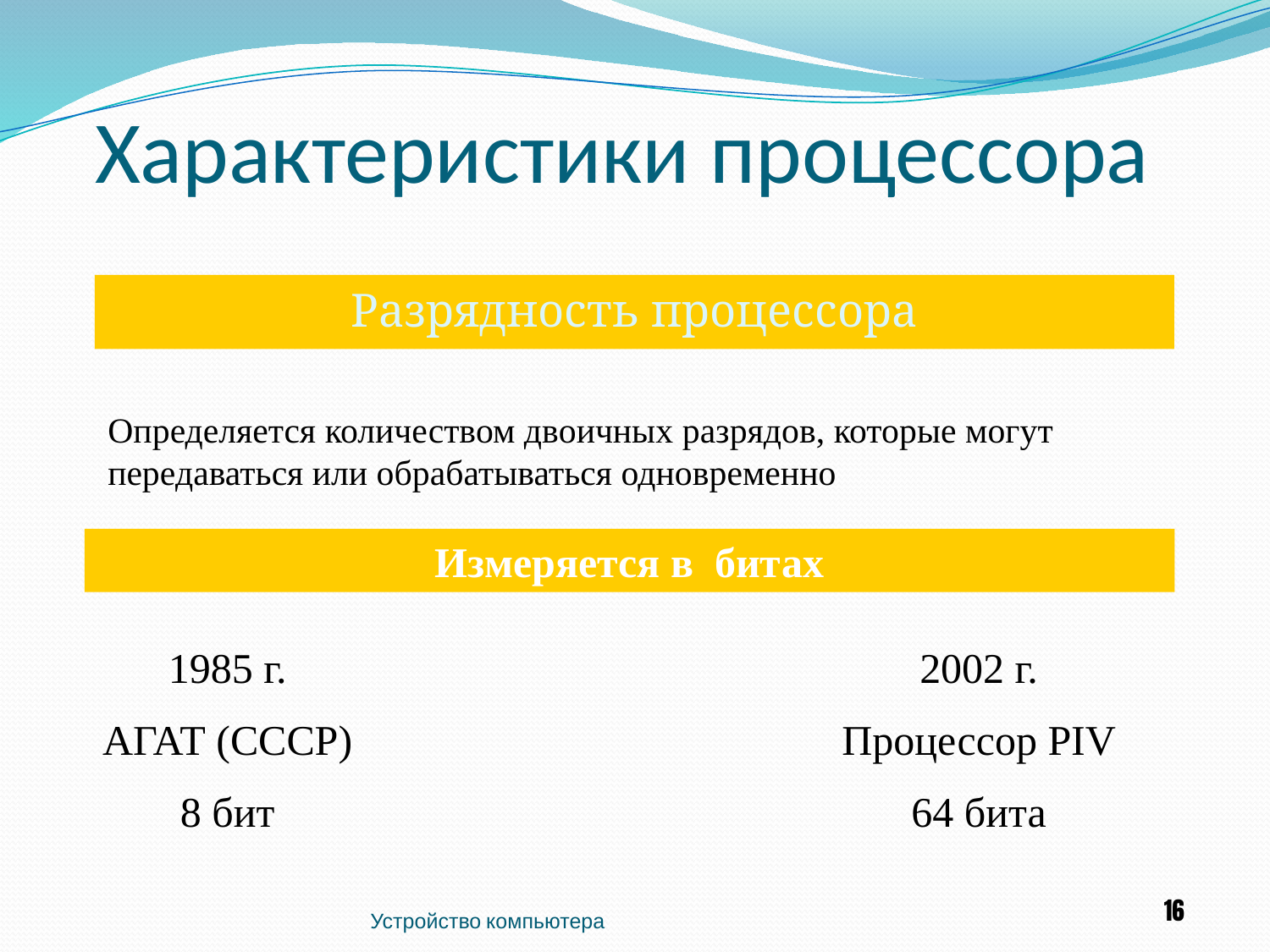

# Характеристики процессора
Разрядность процессора
Определяется количеством двоичных разрядов, которые могут передаваться или обрабатываться одновременно
Измеряется в  битах
1985 г.
АГАТ (СССР)
8 бит
2002 г.
Процессор PIV
64 бита
Устройство компьютера
16